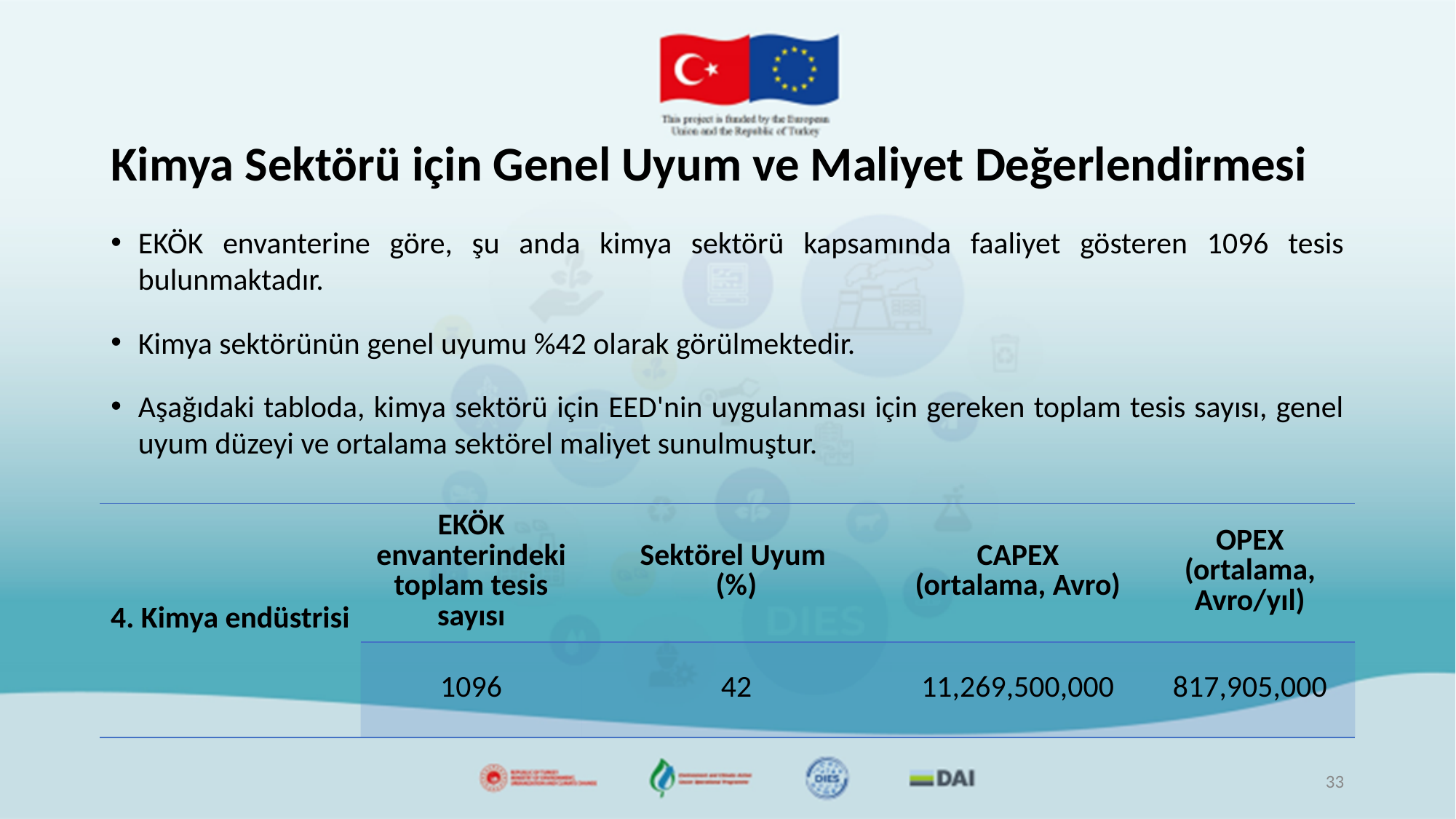

# Kimya Sektörü için Genel Uyum ve Maliyet Değerlendirmesi
EKÖK envanterine göre, şu anda kimya sektörü kapsamında faaliyet gösteren 1096 tesis bulunmaktadır.
Kimya sektörünün genel uyumu %42 olarak görülmektedir.
Aşağıdaki tabloda, kimya sektörü için EED'nin uygulanması için gereken toplam tesis sayısı, genel uyum düzeyi ve ortalama sektörel maliyet sunulmuştur.
| 4. Kimya endüstrisi | EKÖK envanterindeki toplam tesis sayısı | Sektörel Uyum (%) | CAPEX (ortalama, Avro) | OPEX (ortalama, Avro/yıl) |
| --- | --- | --- | --- | --- |
|  | 1096 | 42 | 11,269,500,000 | 817,905,000 |
33